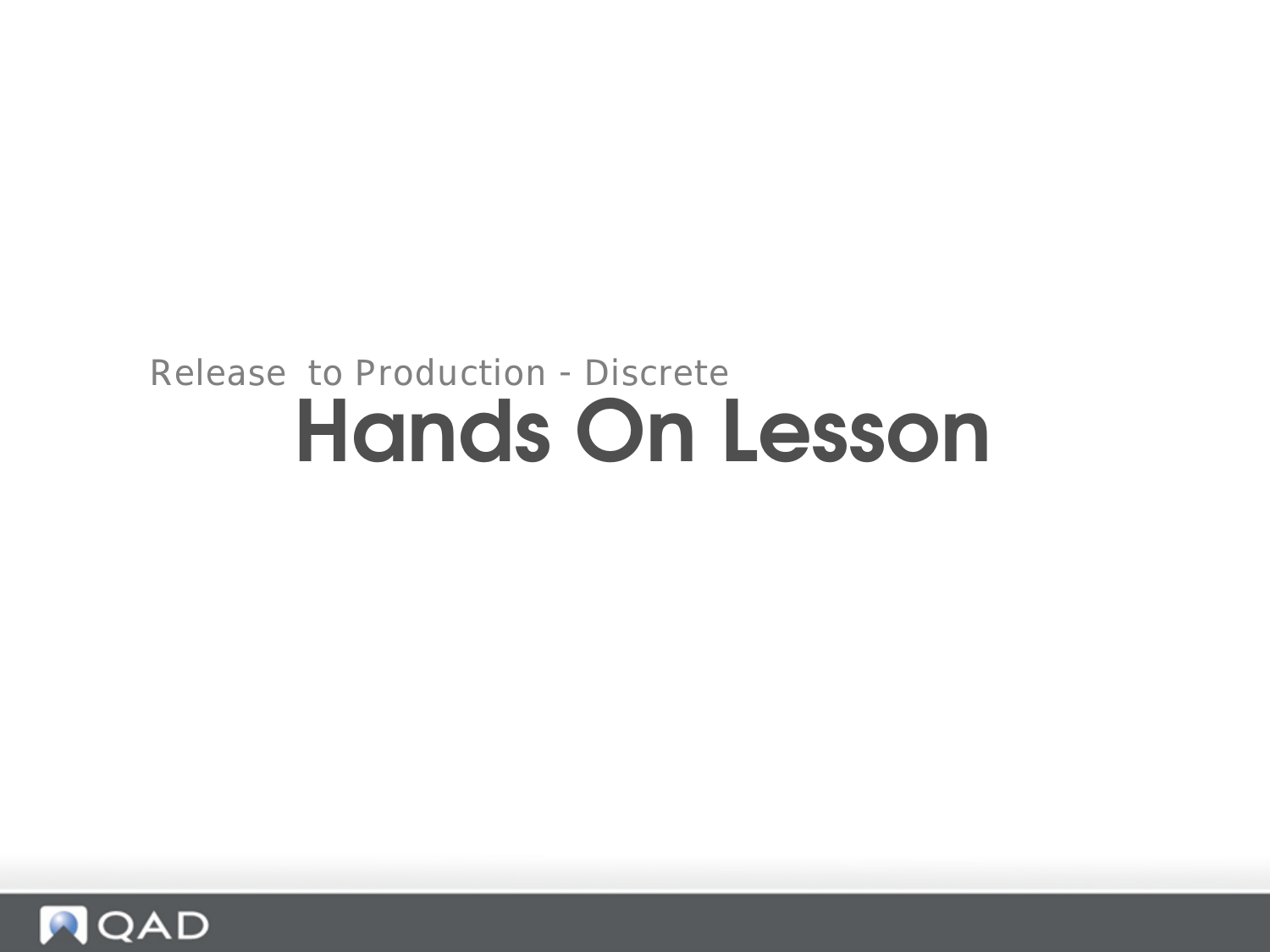

Release  to Production - Discrete
 Hands On Lesson